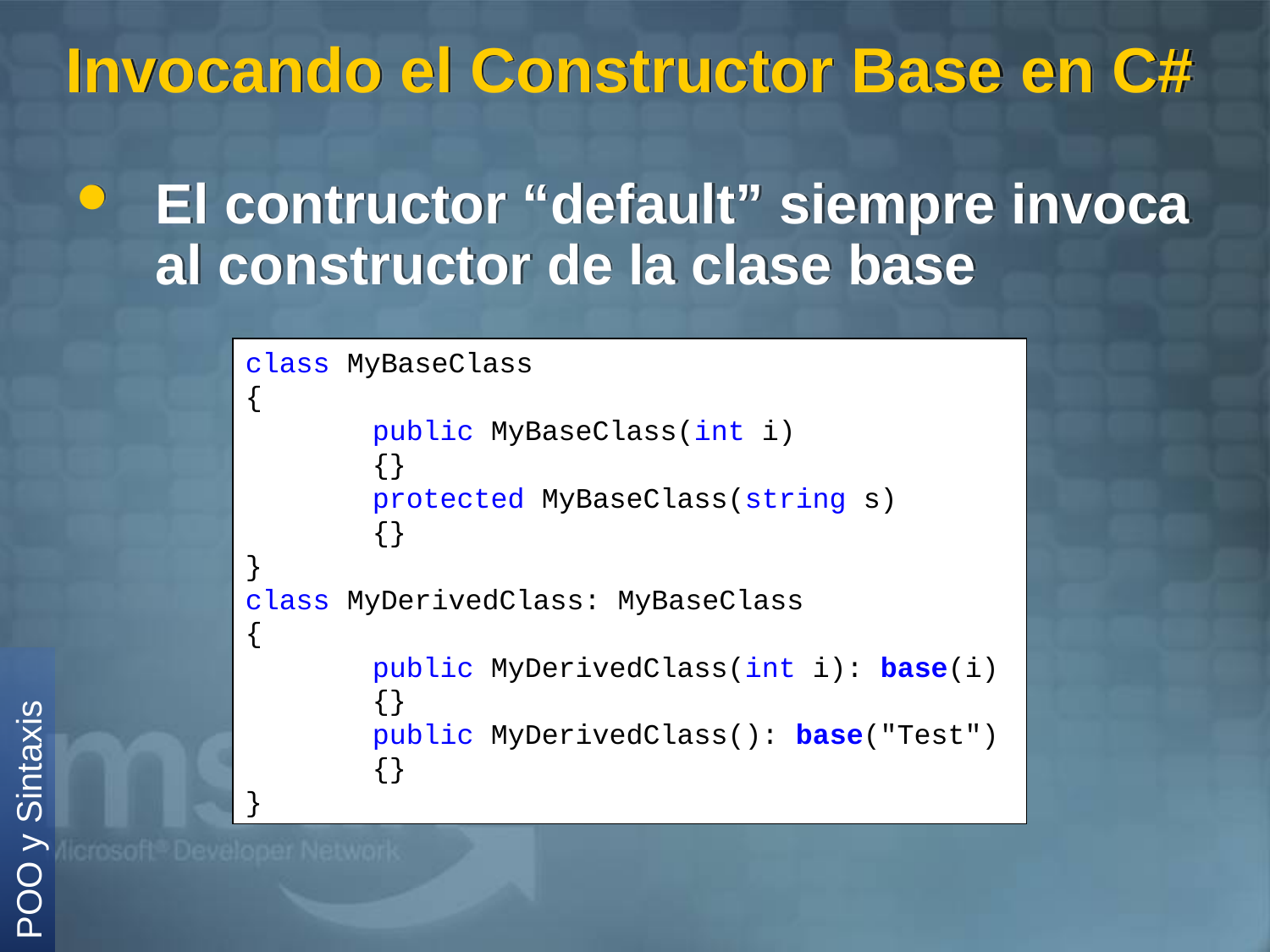

# Invocando el Constructor Base en C#
El contructor “default” siempre invoca al constructor de la clase base
class MyBaseClass
{
	public MyBaseClass(int i)
	{}
	protected MyBaseClass(string s)
	{}
}
class MyDerivedClass: MyBaseClass
{
	public MyDerivedClass(int i): base(i)
	{}
	public MyDerivedClass(): base("Test")
	{}
}
POO y Sintaxis